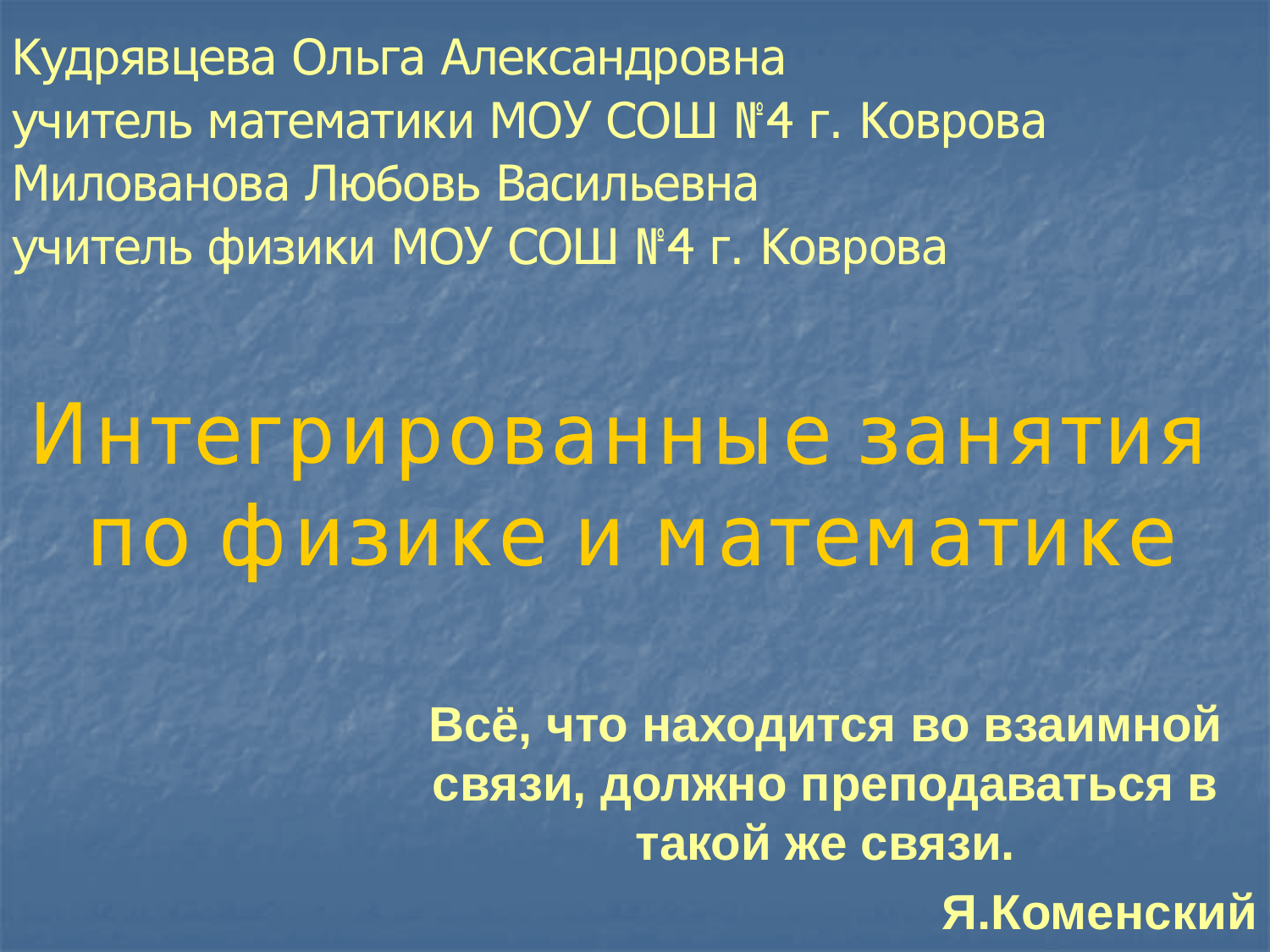

Кудрявцева Ольга Александровна
учитель математики МОУ СОШ №4 г. Коврова
Милованова Любовь Васильевна
учитель физики МОУ СОШ №4 г. Коврова
# Интегрированные занятия по физике и математике
Всё, что находится во взаимной связи, должно преподаваться в такой же связи.
Я.Коменский